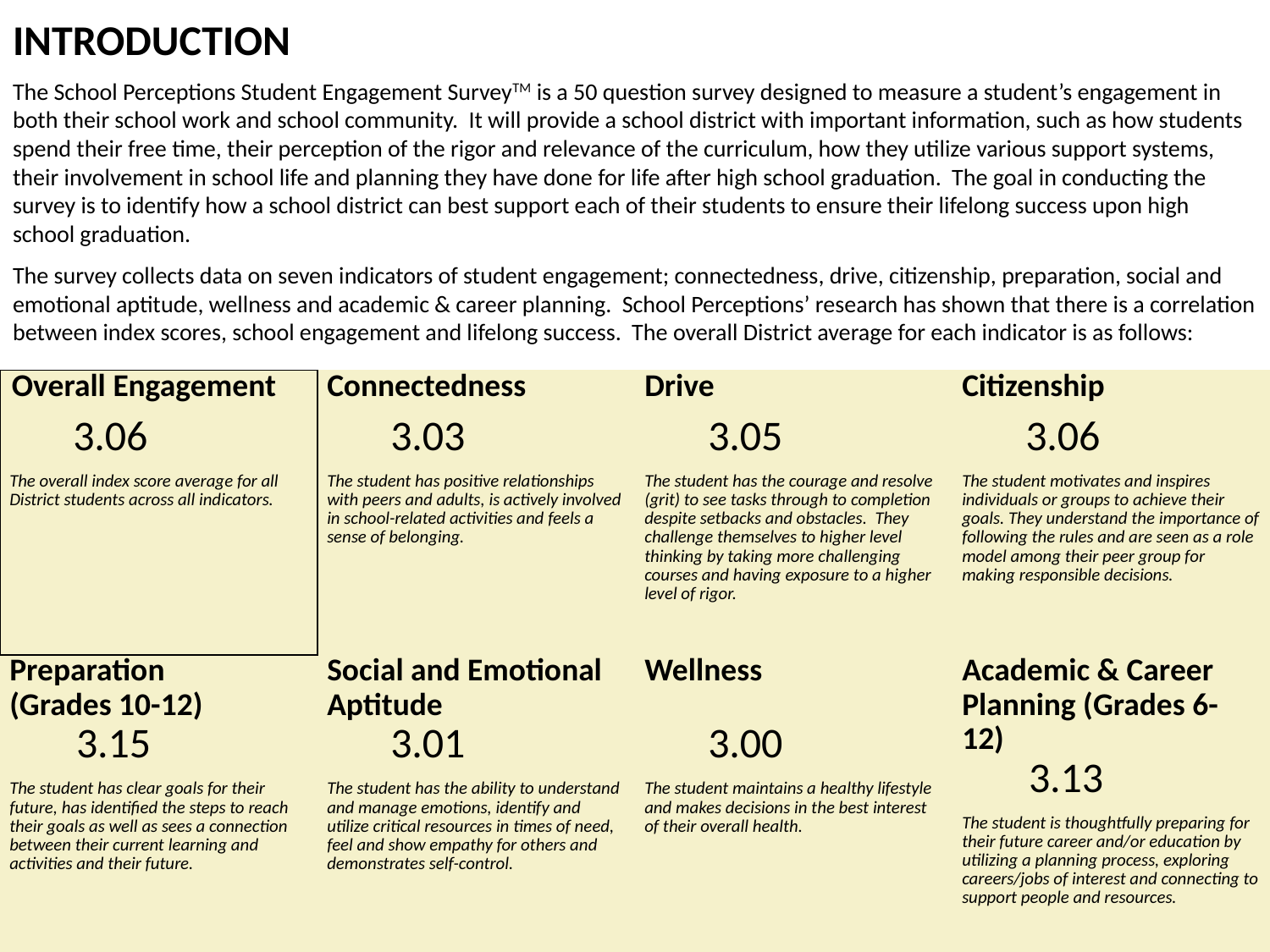

# INTRODUCTION The School Perceptions Student Engagement SurveyTM is a 50 question survey designed to measure a student’s engagement in both their school work and school community.  It will provide a school district with important information, such as how students spend their free time, their perception of the rigor and relevance of the curriculum, how they utilize various support systems, their involvement in school life and planning they have done for life after high school graduation.  The goal in conducting the survey is to identify how a school district can best support each of their students to ensure their lifelong success upon high school graduation. The survey collects data on seven indicators of student engagement; connectedness, drive, citizenship, preparation, social and emotional aptitude, wellness and academic & career planning.  School Perceptions’ research has shown that there is a correlation between index scores, school engagement and lifelong success.  The overall District average for each indicator is as follows:
| Overall Engagement   3.06   The overall index score average for all District students across all indicators. | Connectedness   3.03   The student has positive relationships with peers and adults, is actively involved in school-related activities and feels a sense of belonging. | Drive   3.05   The student has the courage and resolve (grit) to see tasks through to completion despite setbacks and obstacles. They challenge themselves to higher level thinking by taking more challenging courses and having exposure to a higher level of rigor. | Citizenship   3.06   The student motivates and inspires individuals or groups to achieve their goals. They understand the importance of following the rules and are seen as a role model among their peer group for making responsible decisions. |
| --- | --- | --- | --- |
| Preparation (Grades 10-12) 3.15 The student has clear goals for their future, has identified the steps to reach their goals as well as sees a connection between their current learning and activities and their future. | Social and Emotional Aptitude 3.01   The student has the ability to understand and manage emotions, identify and utilize critical resources in times of need, feel and show empathy for others and demonstrates self-control. | Wellness   3.00   The student maintains a healthy lifestyle and makes decisions in the best interest of their overall health. | Academic & Career Planning (Grades 6-12) 3.13 The student is thoughtfully preparing for their future career and/or education by utilizing a planning process, exploring careers/jobs of interest and connecting to support people and resources. |